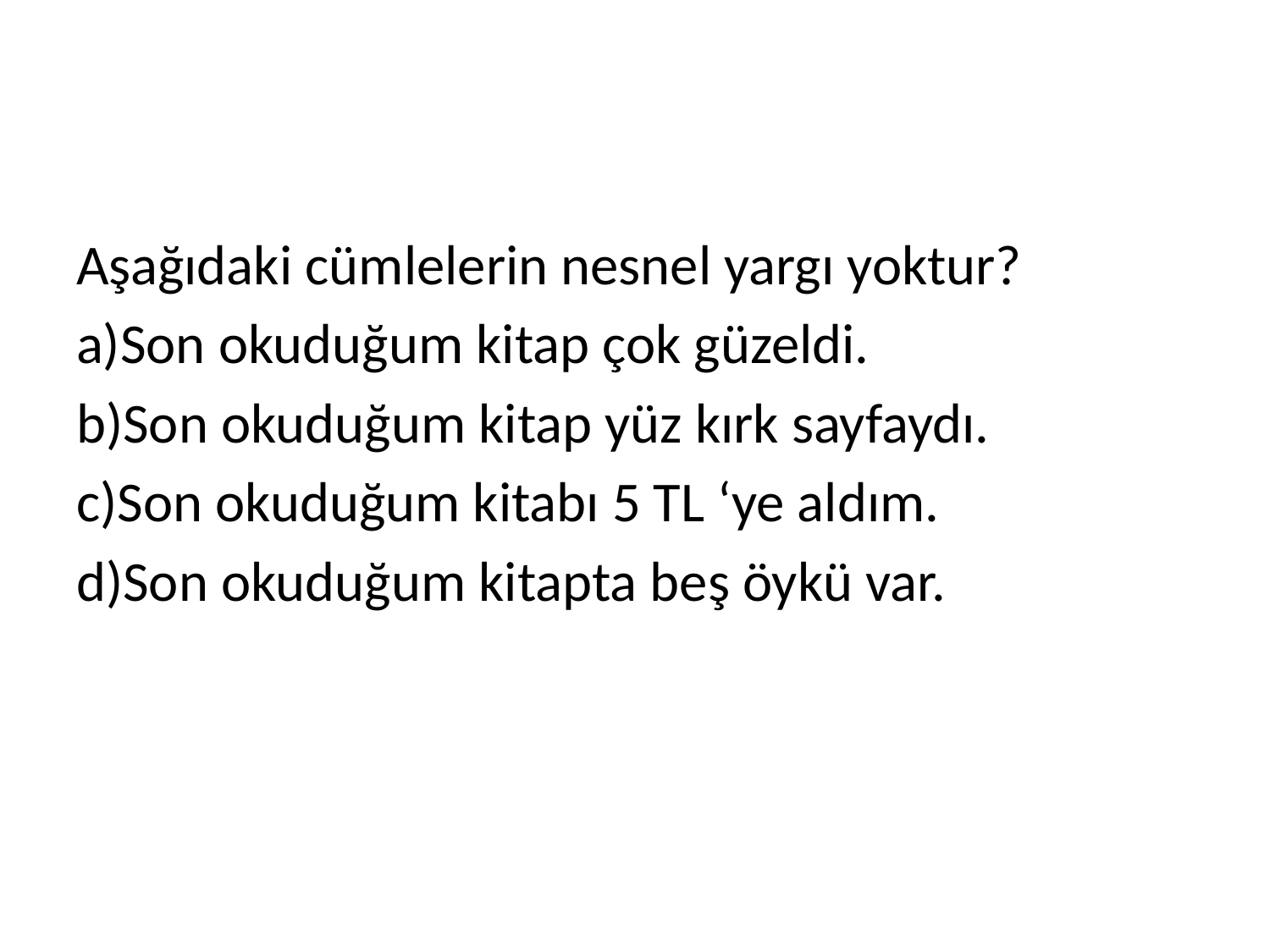

#
Aşağıdaki cümlelerin nesnel yargı yoktur?
a)Son okuduğum kitap çok güzeldi.
b)Son okuduğum kitap yüz kırk sayfaydı.
c)Son okuduğum kitabı 5 TL ‘ye aldım.
d)Son okuduğum kitapta beş öykü var.